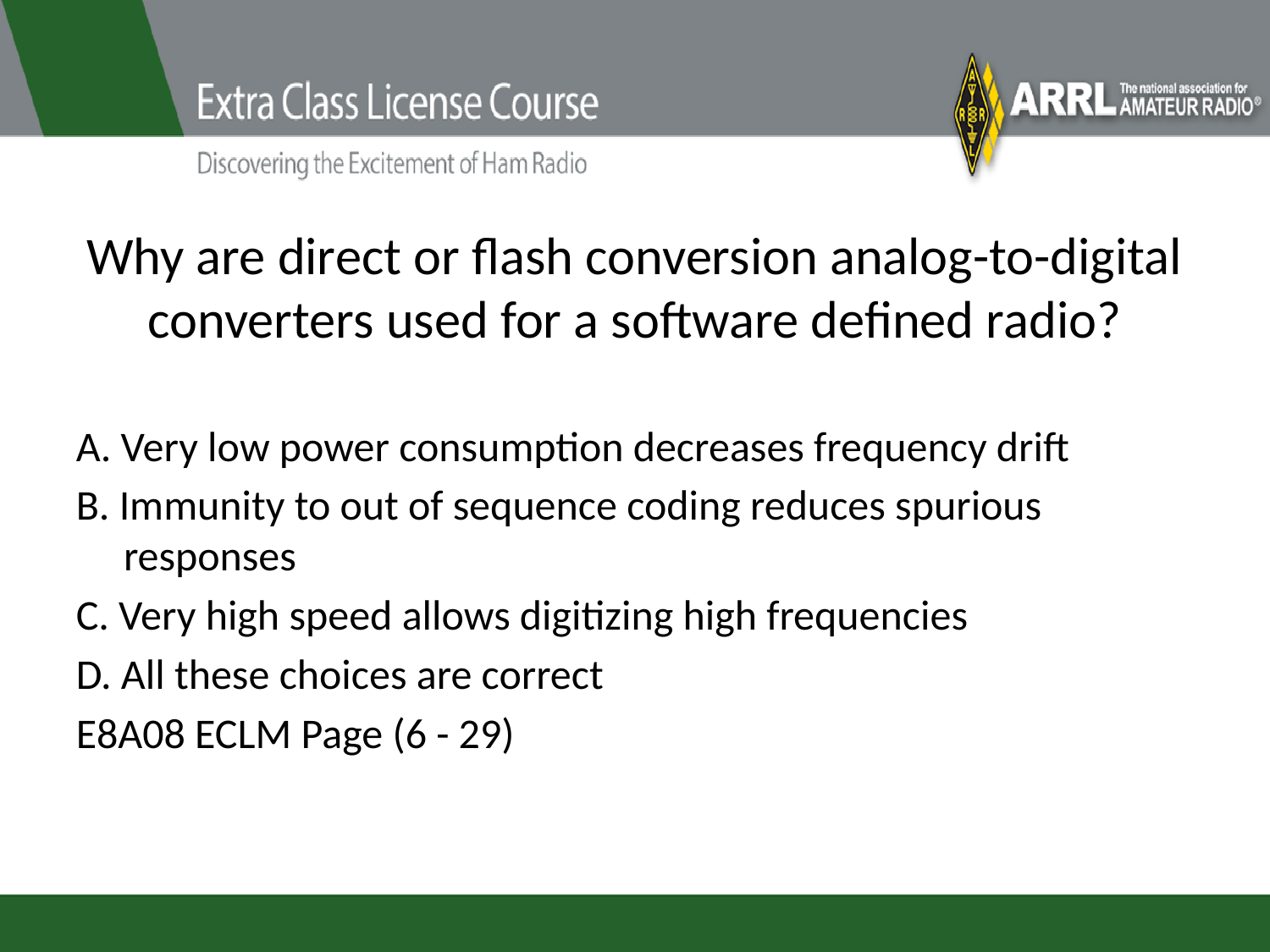

# Why are direct or flash conversion analog-to-digital converters used for a software defined radio?
A. Very low power consumption decreases frequency drift
B. Immunity to out of sequence coding reduces spurious responses
C. Very high speed allows digitizing high frequencies
D. All these choices are correct
E8A08 ECLM Page (6 - 29)